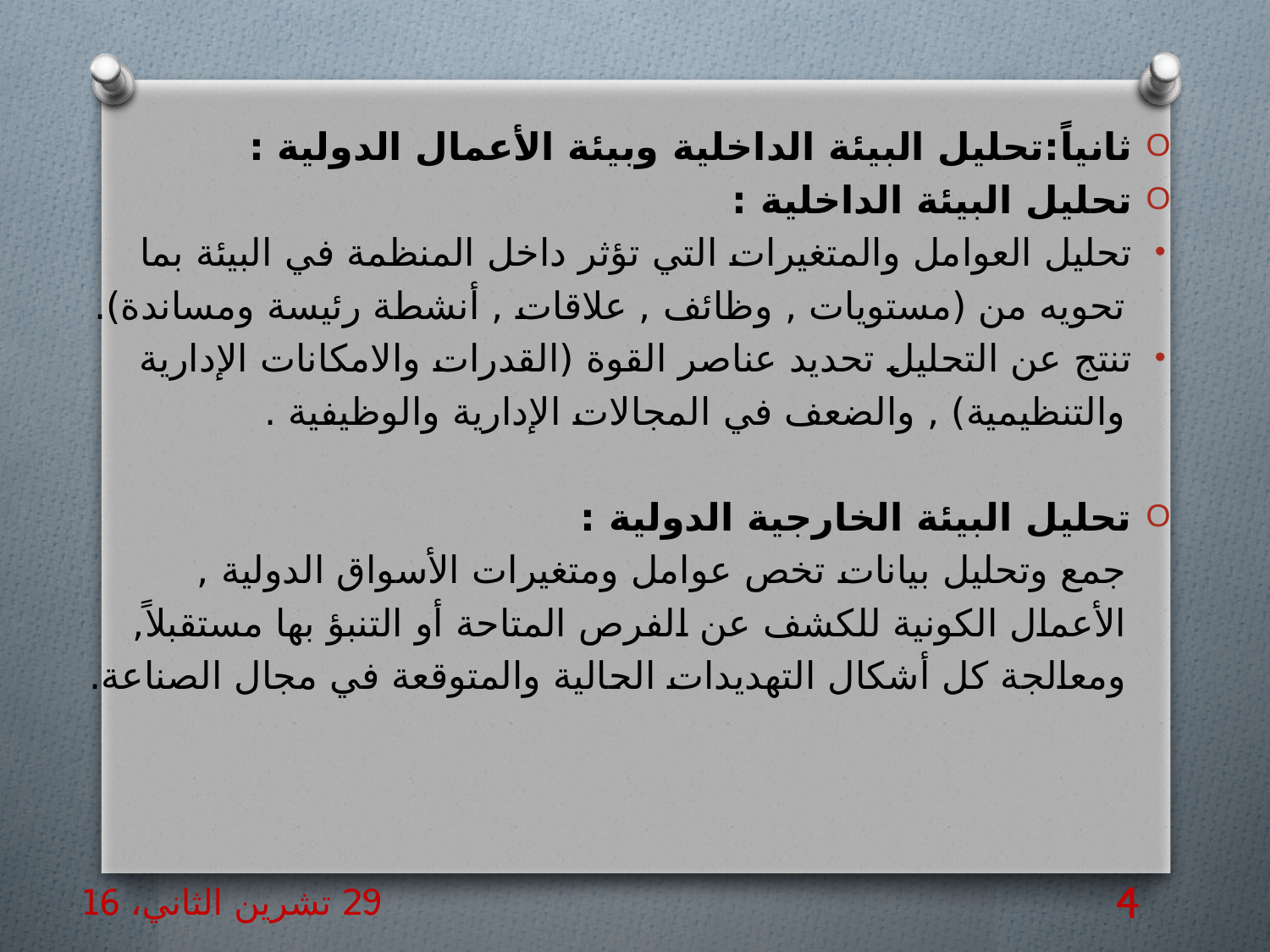

ثانياً:تحليل البيئة الداخلية وبيئة الأعمال الدولية :
تحليل البيئة الداخلية :
تحليل العوامل والمتغيرات التي تؤثر داخل المنظمة في البيئة بما
   تحويه من (مستويات , وظائف , علاقات , أنشطة رئيسة ومساندة).
تنتج عن التحليل تحديد عناصر القوة (القدرات والامكانات الإدارية
   والتنظيمية) , والضعف في المجالات الإدارية والوظيفية .

تحليل البيئة الخارجية الدولية :
   جمع وتحليل بيانات تخص عوامل ومتغيرات الأسواق الدولية ,
   الأعمال الكونية للكشف عن الفرص المتاحة أو التنبؤ بها مستقبلاً,
   ومعالجة كل أشكال التهديدات الحالية والمتوقعة في مجال الصناعة.
29 تشرين الثاني، 16
4